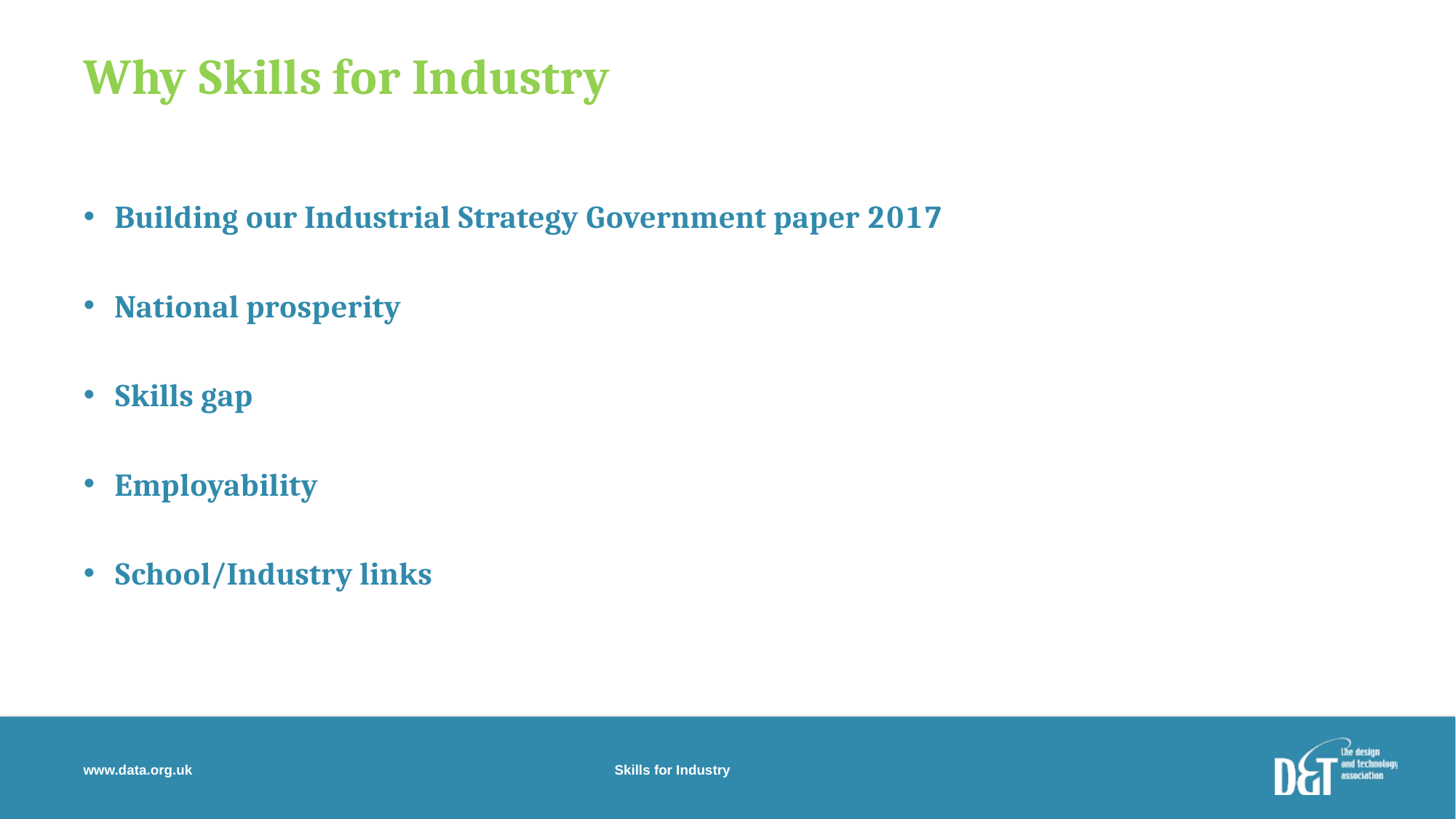

# Why Skills for Industry
Building our Industrial Strategy Government paper 2017

National prosperity

Skills gap

Employability

School/Industry links